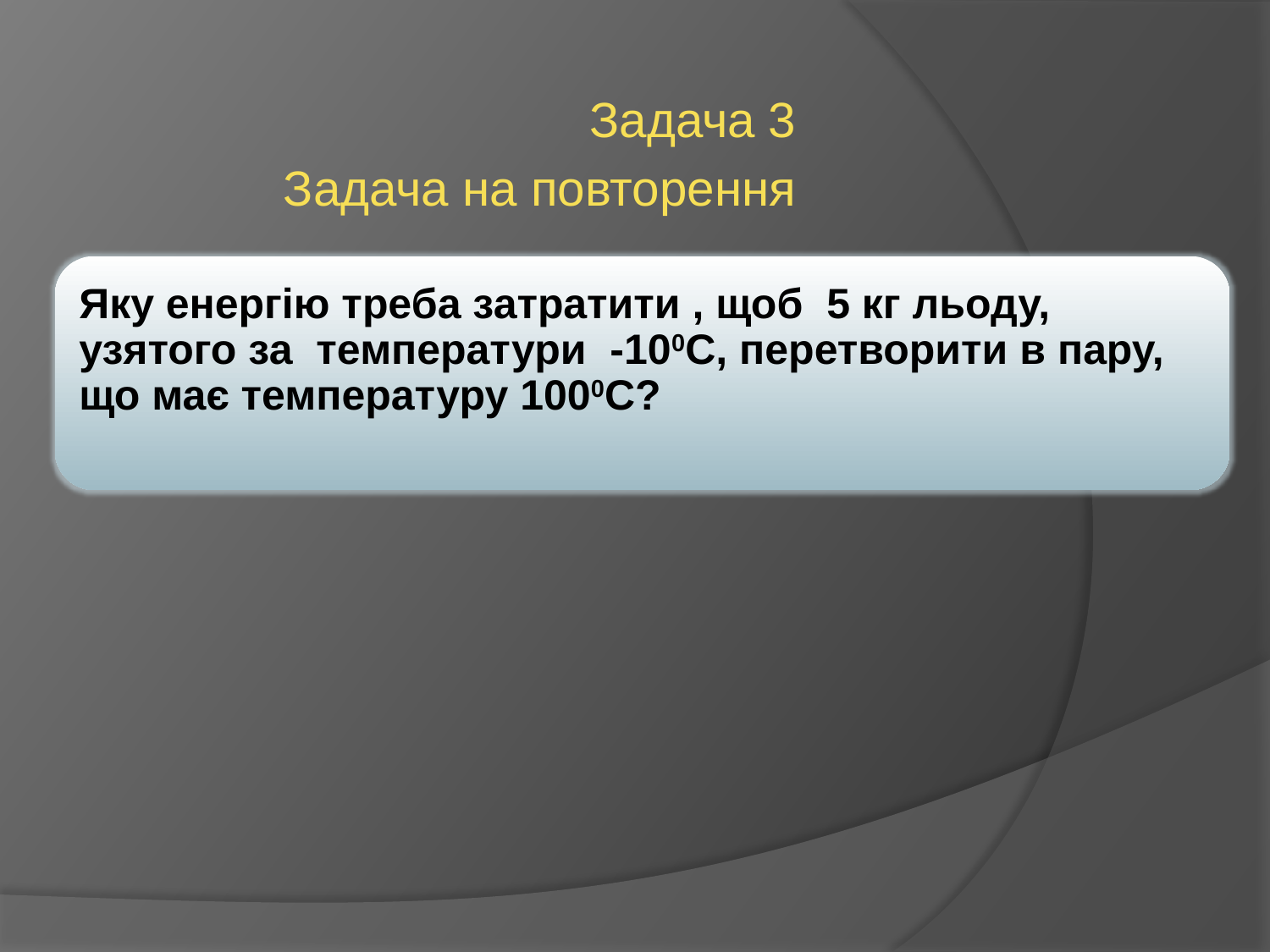

Задача 3
Задача на повторення

Яку енергію треба затратити , щоб  5 кг льоду, узятого за  температури  -100С, перетворити в пару, що має температуру 1000С?